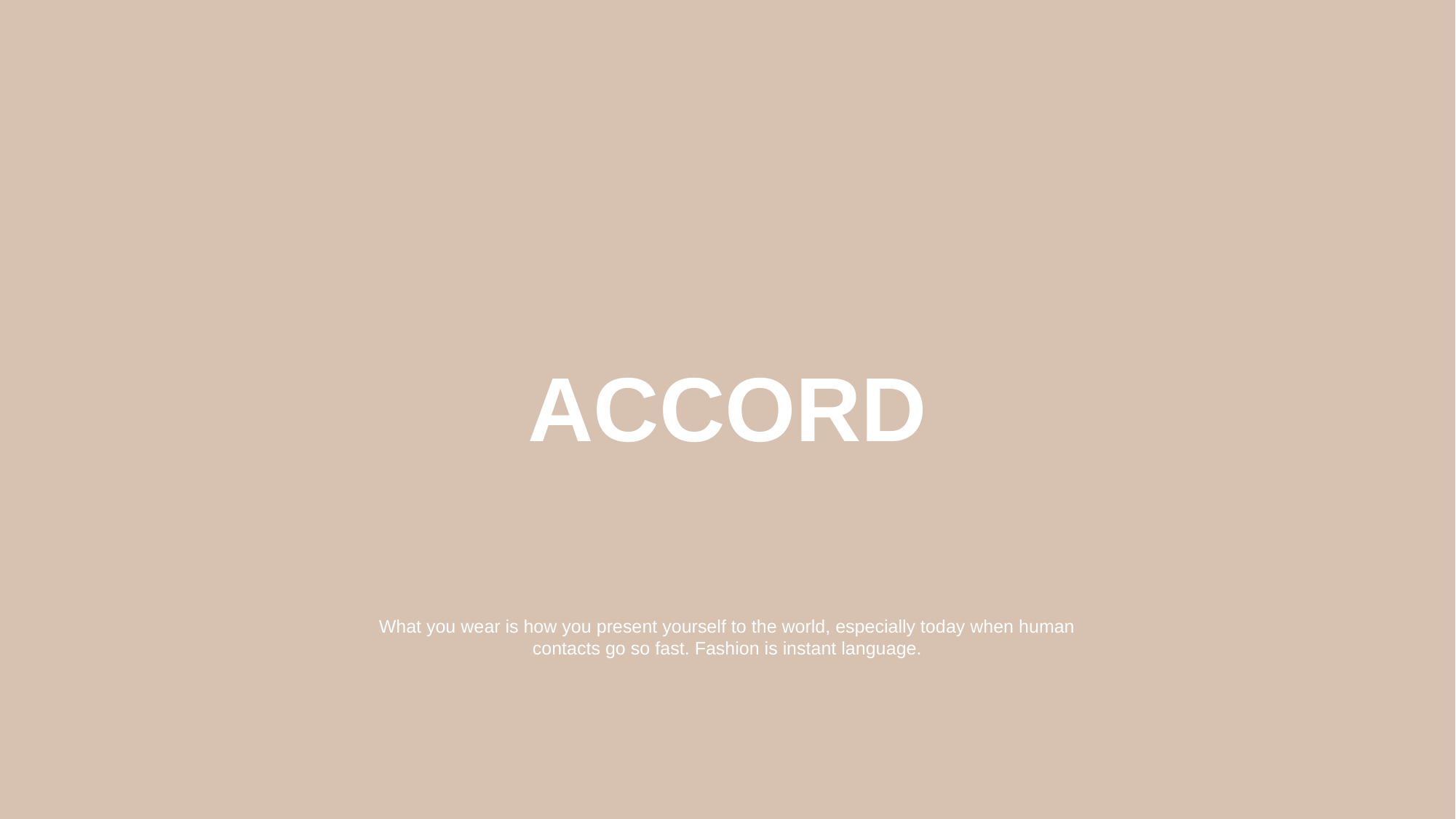

ACCORD
What you wear is how you present yourself to the world, especially today when human contacts go so fast. Fashion is instant language.